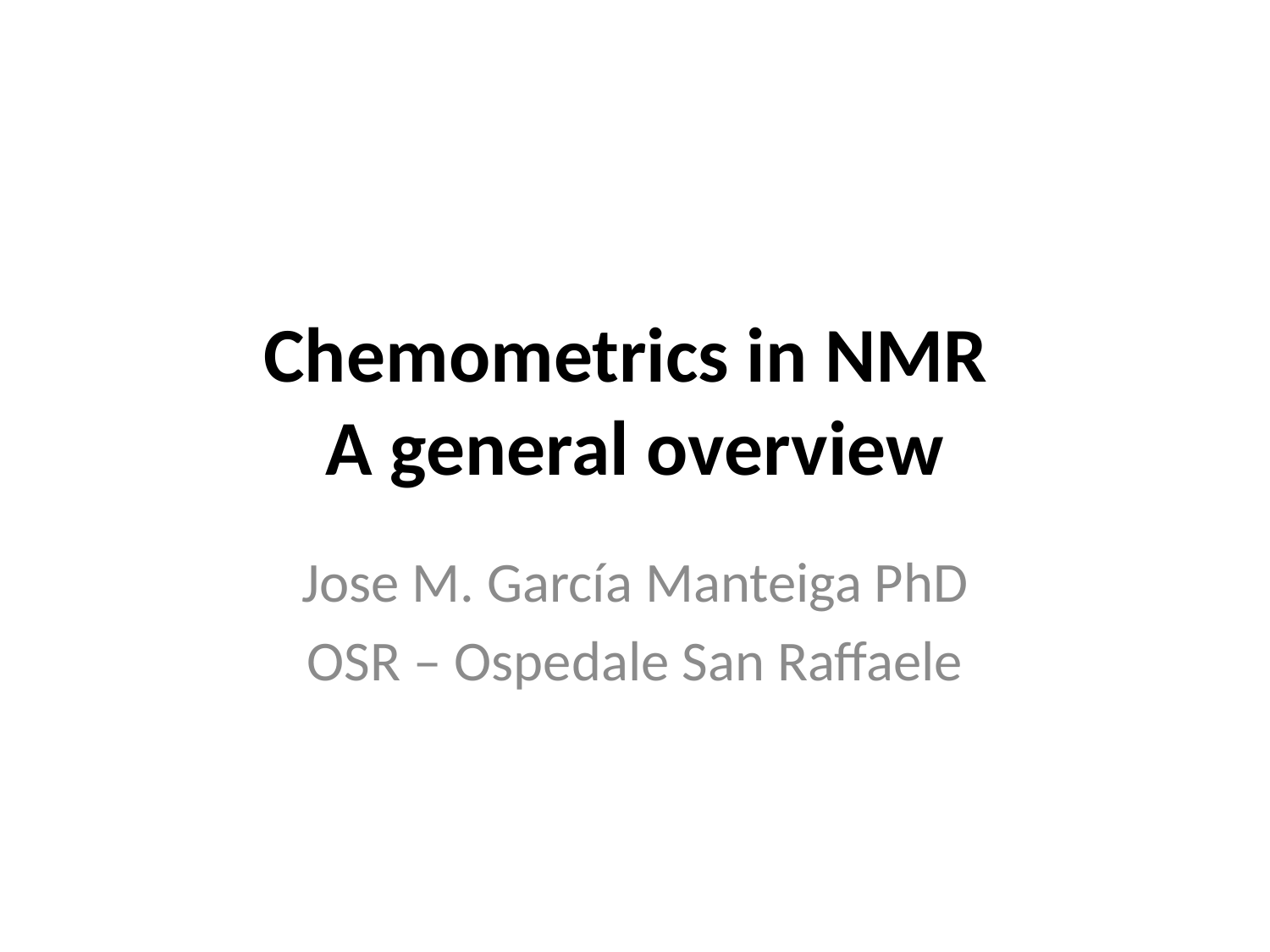

# Chemometrics in NMR A general overview
Jose M. García Manteiga PhD
OSR – Ospedale San Raffaele